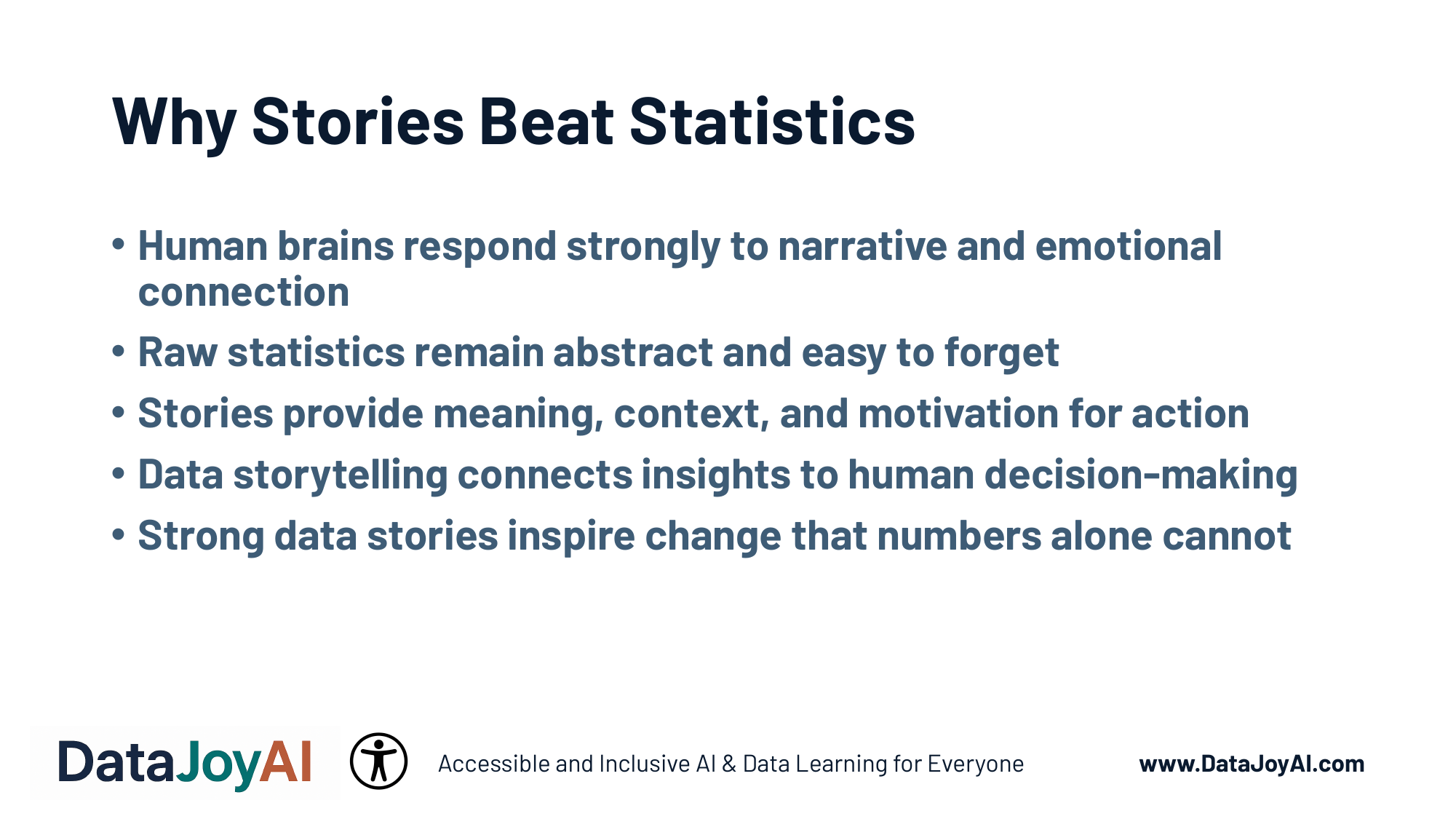

# Why Stories Beat Statistics
Human brains respond strongly to narrative and emotional connection
Raw statistics remain abstract and easy to forget
Stories provide meaning, context, and motivation for action
Data storytelling connects insights to human decision-making
Strong data stories inspire change that numbers alone cannot